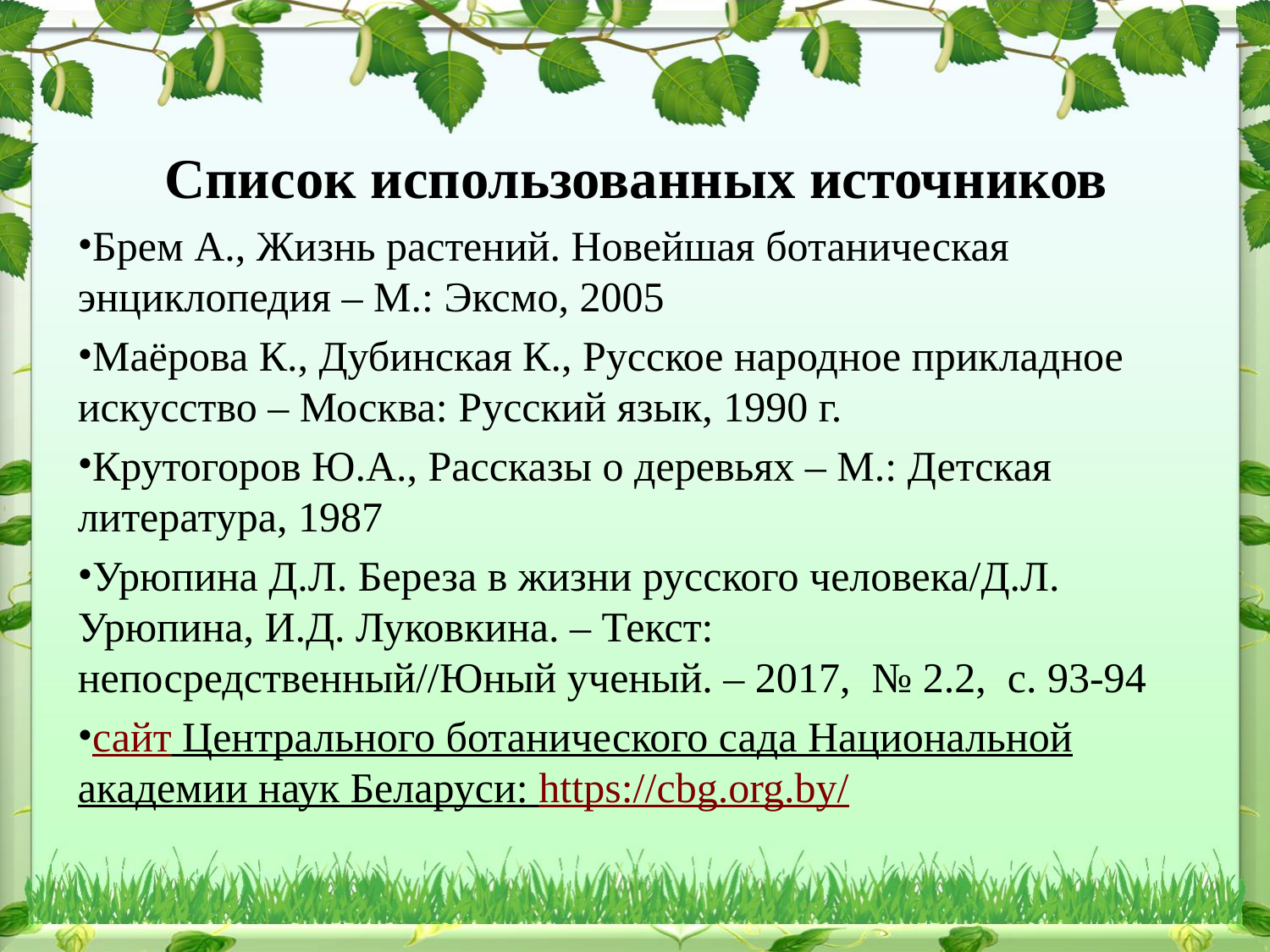

Список использованных источников
Брем А., Жизнь растений. Новейшая ботаническая энциклопедия – М.: Эксмо, 2005
Маёрова К., Дубинская К., Русское народное прикладное искусство – Москва: Русский язык, 1990 г.
Крутогоров Ю.А., Рассказы о деревьях – М.: Детская литература, 1987
Урюпина Д.Л. Береза в жизни русского человека/Д.Л. Урюпина, И.Д. Луковкина. – Текст: непосредственный//Юный ученый. – 2017,  № 2.2,  с. 93-94
сайт Центрального ботанического сада Национальной академии наук Беларуси: https://cbg.org.by/